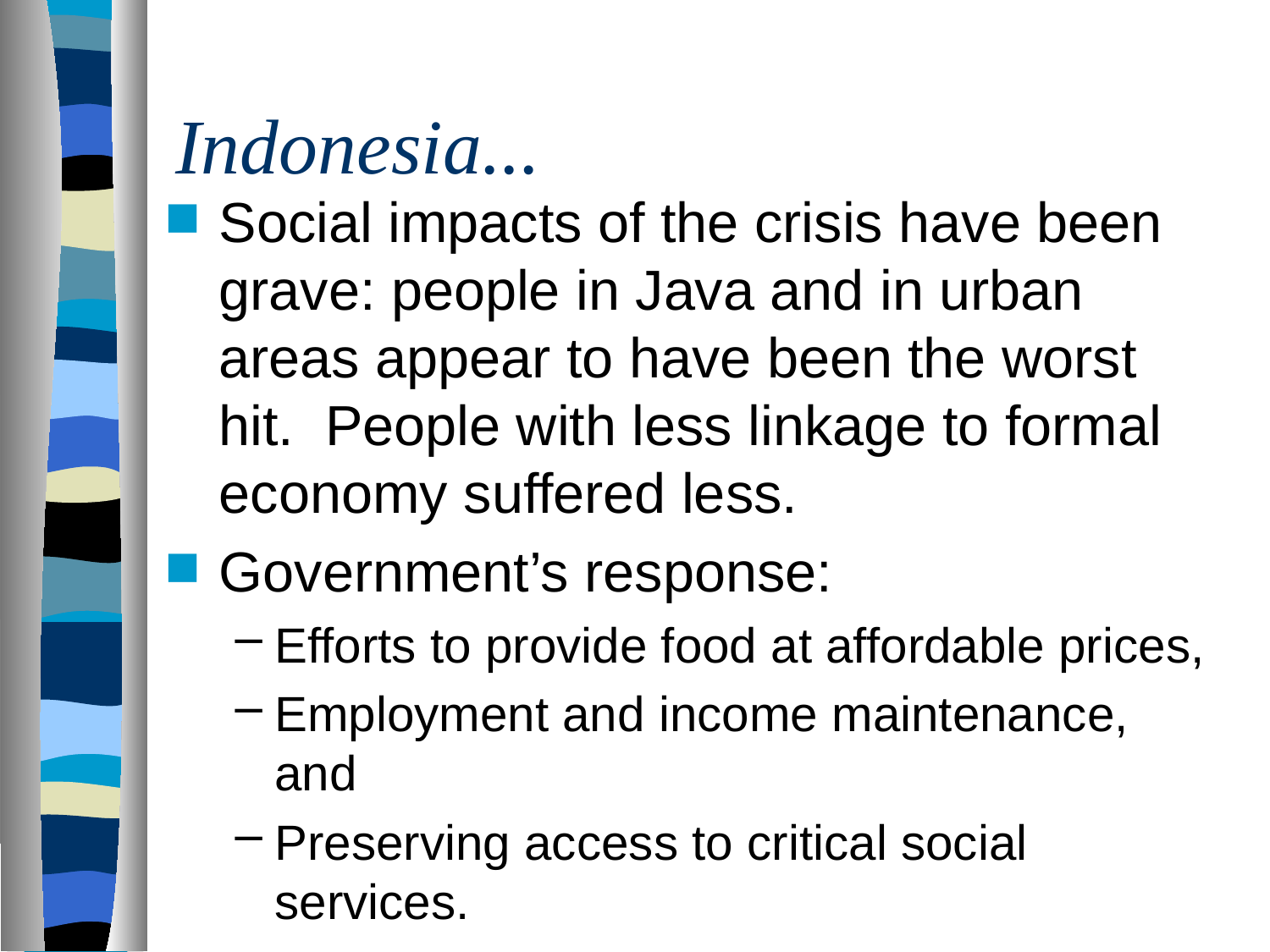

# Indonesia...
Social impacts of the crisis have been grave: people in Java and in urban areas appear to have been the worst hit.  People with less linkage to formal economy suffered less.
Government’s response:
Efforts to provide food at affordable prices,
Employment and income maintenance, and
Preserving access to critical social services.